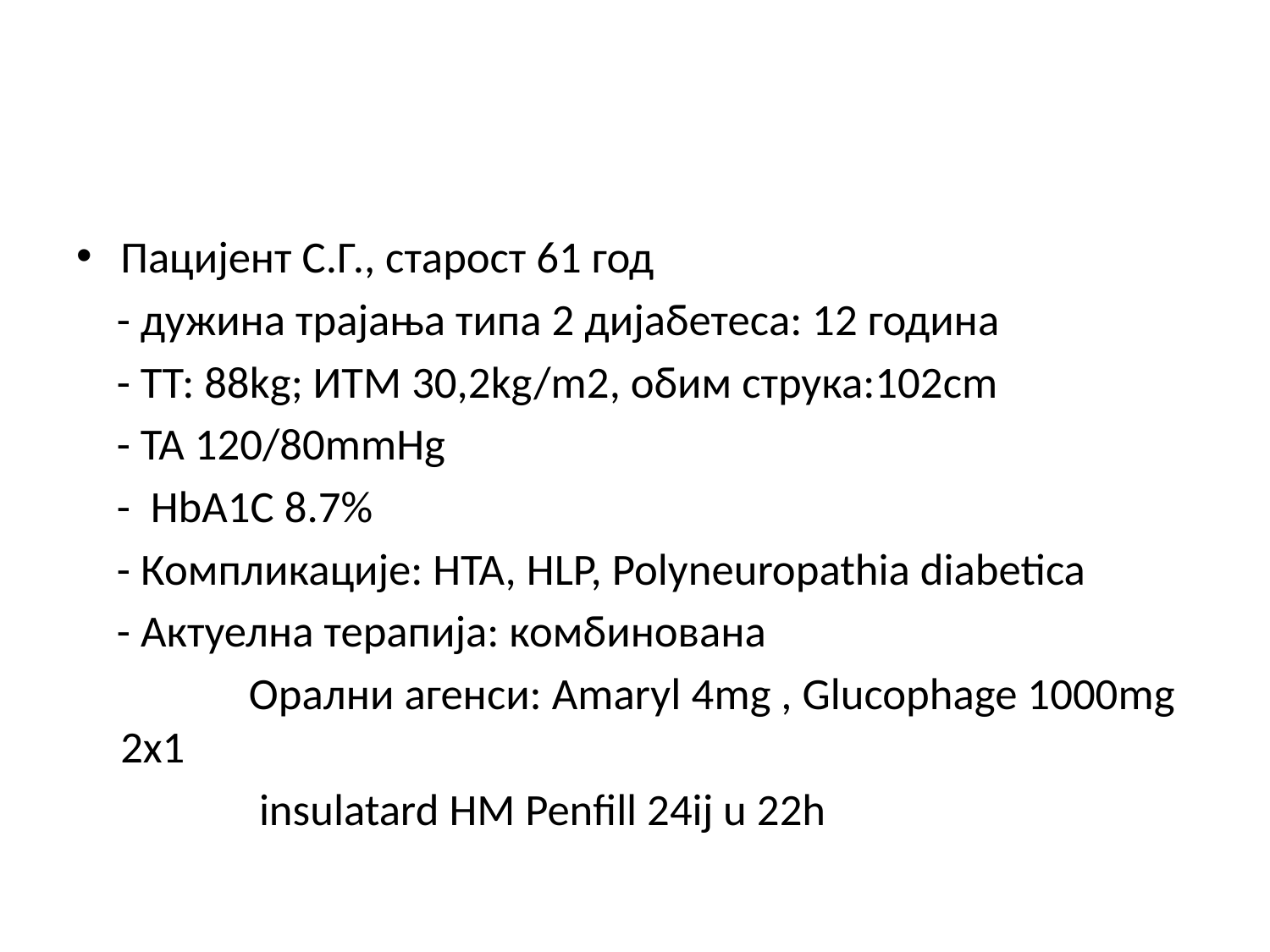

#
Пацијент С.Г., старост 61 год
    - дужина трајања типа 2 дијабетеса: 12 година
    - ТТ: 88kg; ИТМ 30,2kg/m2, обим струка:102cm
    - TA 120/80mmHg
    -  HbA1C 8.7%
    - Компликације: HTA, HLP, Polyneuropathia diabetica
    - Актуелна терапија: комбинована
                 Орални агенси: Amaryl 4mg , Glucophage 1000mg 2x1
                  insulatard HM Penfill 24ij u 22h